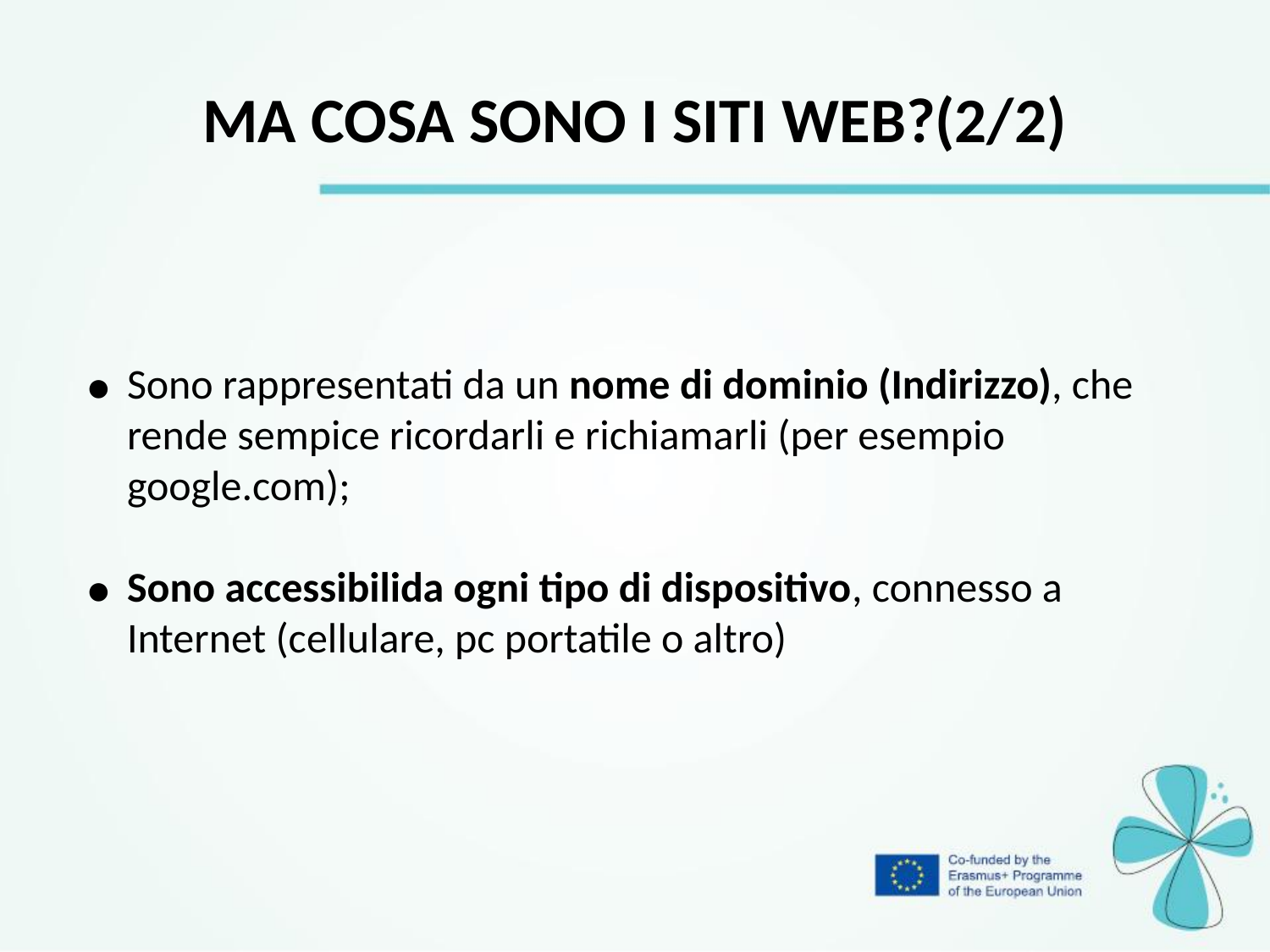

Ma cosa sono i siti web?(2/2)

Sono rappresentati da un nome di dominio (Indirizzo), che rende sempice ricordarli e richiamarli (per esempio google.com);

Sono accessibilida ogni tipo di dispositivo, connesso a Internet (cellulare, pc portatile o altro)